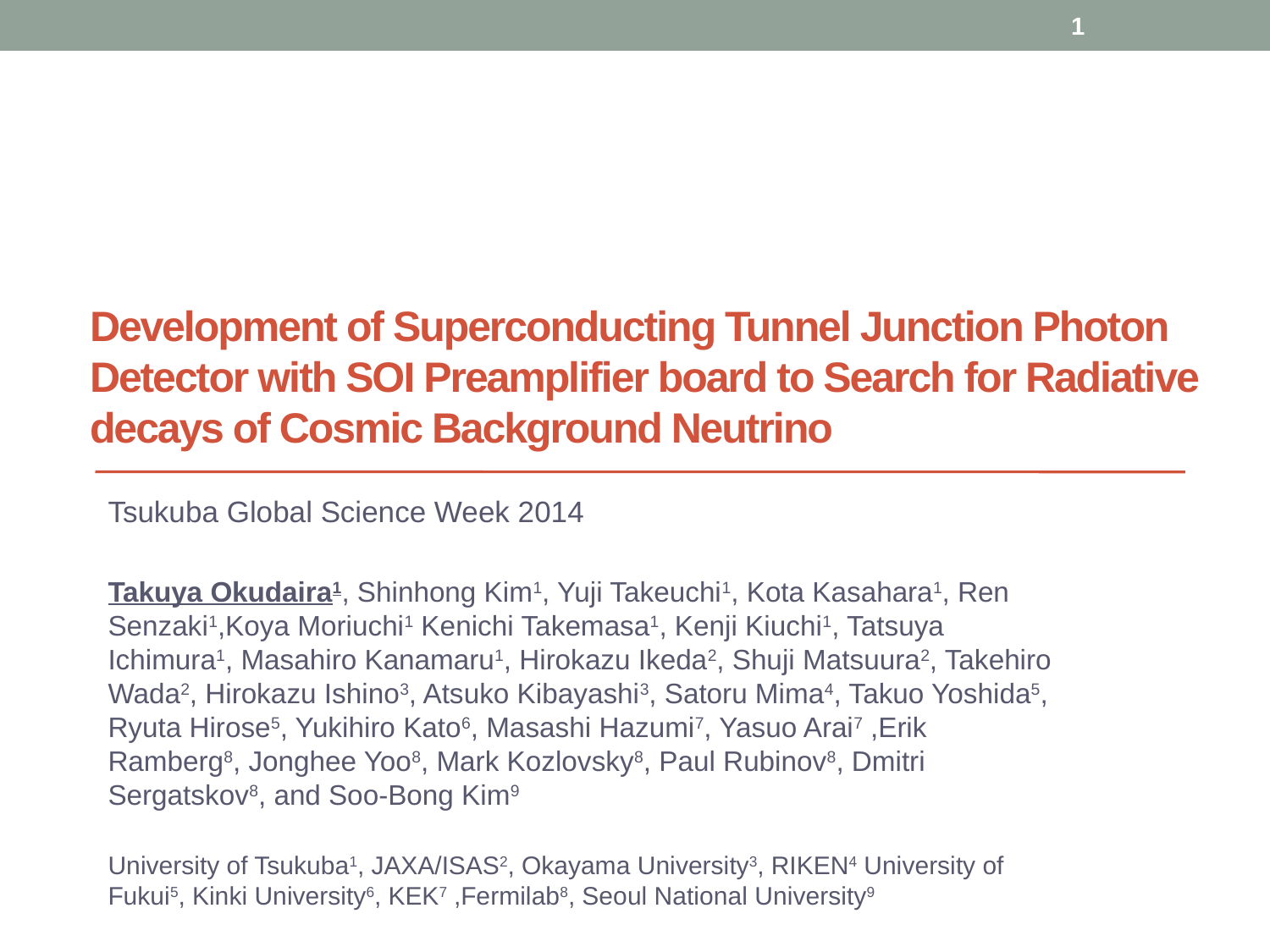

1
# Development of Superconducting Tunnel Junction Photon Detector with SOI Preamplifier board to Search for Radiative decays of Cosmic Background Neutrino
Tsukuba Global Science Week 2014

Takuya Okudaira1, Shinhong Kim1, Yuji Takeuchi1, Kota Kasahara1, Ren Senzaki1,Koya Moriuchi1 Kenichi Takemasa1, Kenji Kiuchi1, Tatsuya Ichimura1, Masahiro Kanamaru1, Hirokazu Ikeda2, Shuji Matsuura2, Takehiro Wada2, Hirokazu Ishino3, Atsuko Kibayashi3, Satoru Mima4, Takuo Yoshida5, Ryuta Hirose5, Yukihiro Kato6, Masashi Hazumi7, Yasuo Arai7 ,Erik Ramberg8, Jonghee Yoo8, Mark Kozlovsky8, Paul Rubinov8, Dmitri Sergatskov8, and Soo-Bong Kim9

University of Tsukuba1, JAXA/ISAS2, Okayama University3, RIKEN4 University of Fukui5, Kinki University6, KEK7 ,Fermilab8, Seoul National University9